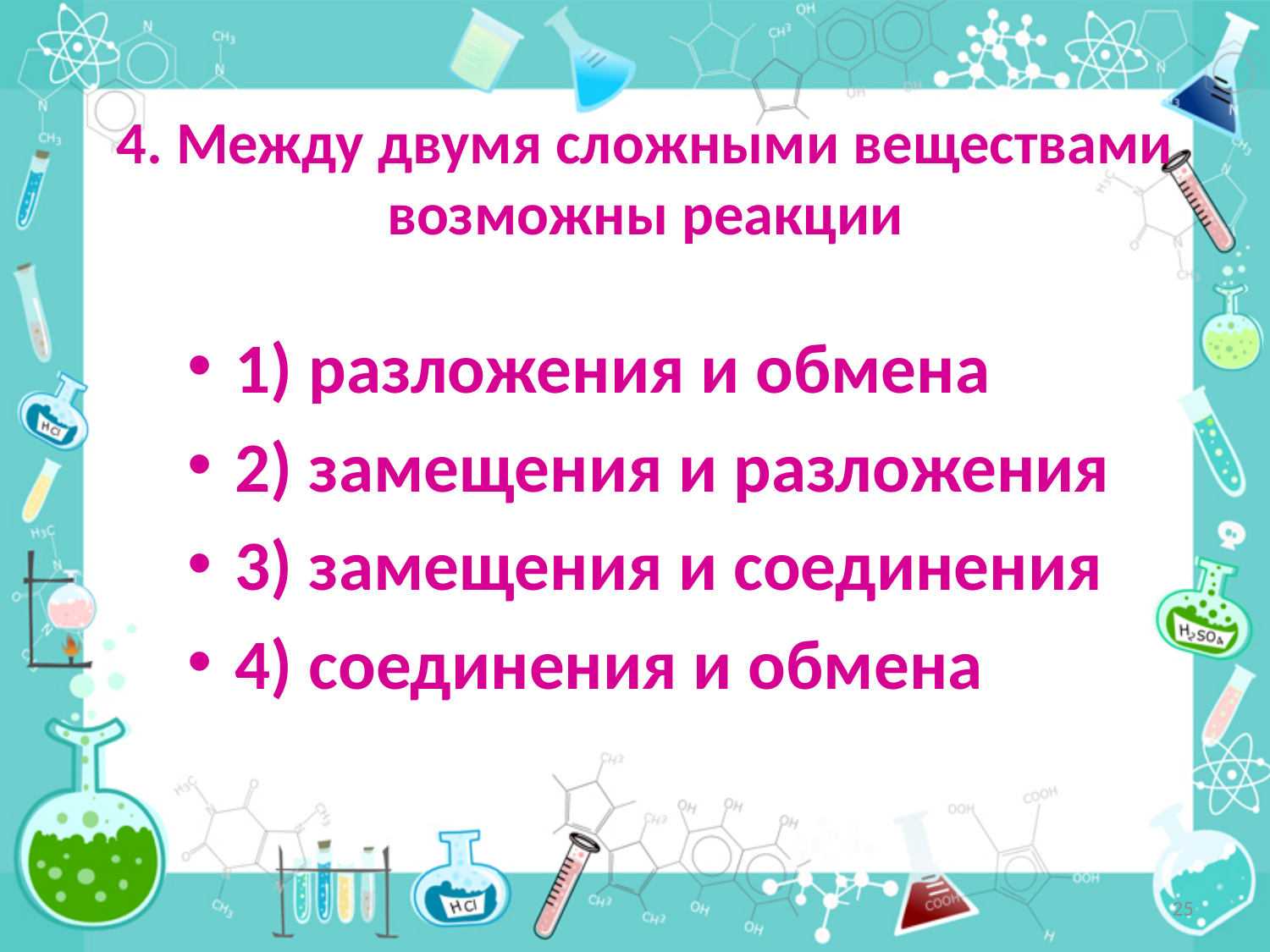

# 4. Между двумя сложными веществами возможны реакции
1) разложения и обмена
2) замещения и разложения
3) замещения и соединения
4) соединения и обмена
25